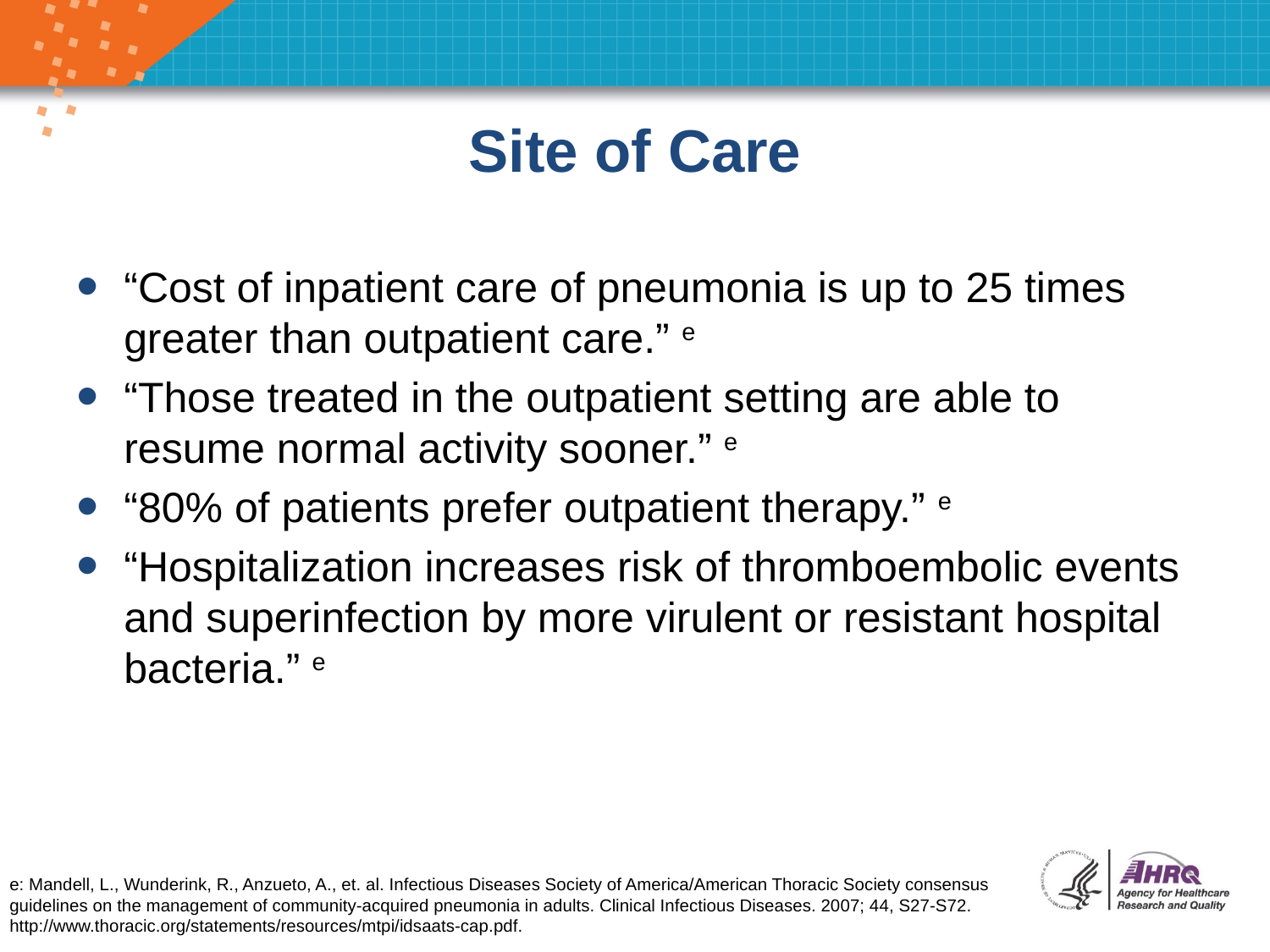

# Site of Care
“Cost of inpatient care of pneumonia is up to 25 times greater than outpatient care.” e
“Those treated in the outpatient setting are able to resume normal activity sooner.” e
“80% of patients prefer outpatient therapy.” e
“Hospitalization increases risk of thromboembolic events and superinfection by more virulent or resistant hospital bacteria.” e
e: Mandell, L., Wunderink, R., Anzueto, A., et. al. Infectious Diseases Society of America/American Thoracic Society consensus guidelines on the management of community-acquired pneumonia in adults. Clinical Infectious Diseases. 2007; 44, S27-S72. http://www.thoracic.org/statements/resources/mtpi/idsaats-cap.pdf.